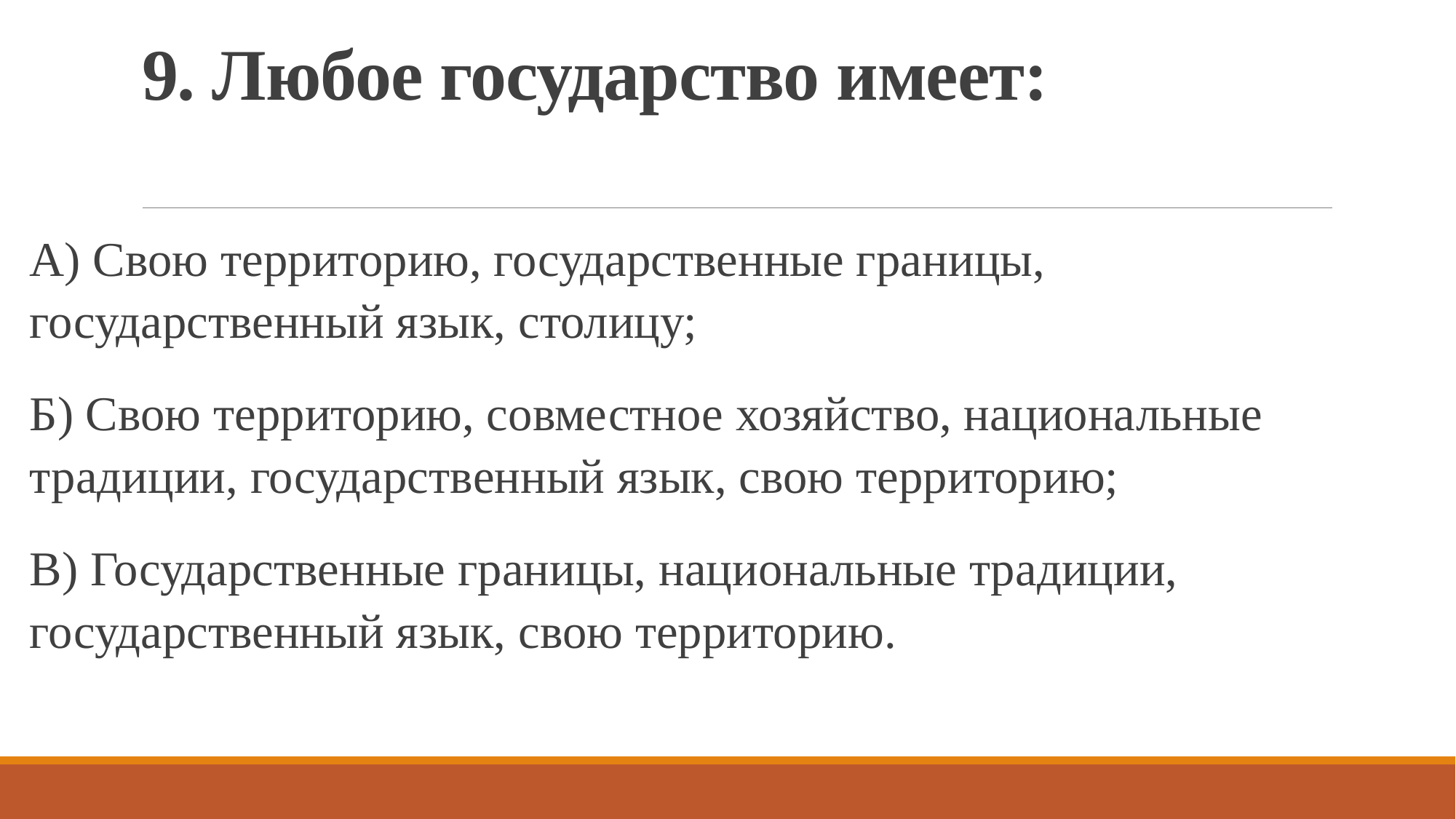

# 9. Любое государство имеет:
А) Свою территорию, государственные границы, государственный язык, столицу;
Б) Свою территорию, совместное хозяйство, национальные традиции, государственный язык, свою территорию;
В) Государственные границы, национальные традиции, государственный язык, свою территорию.